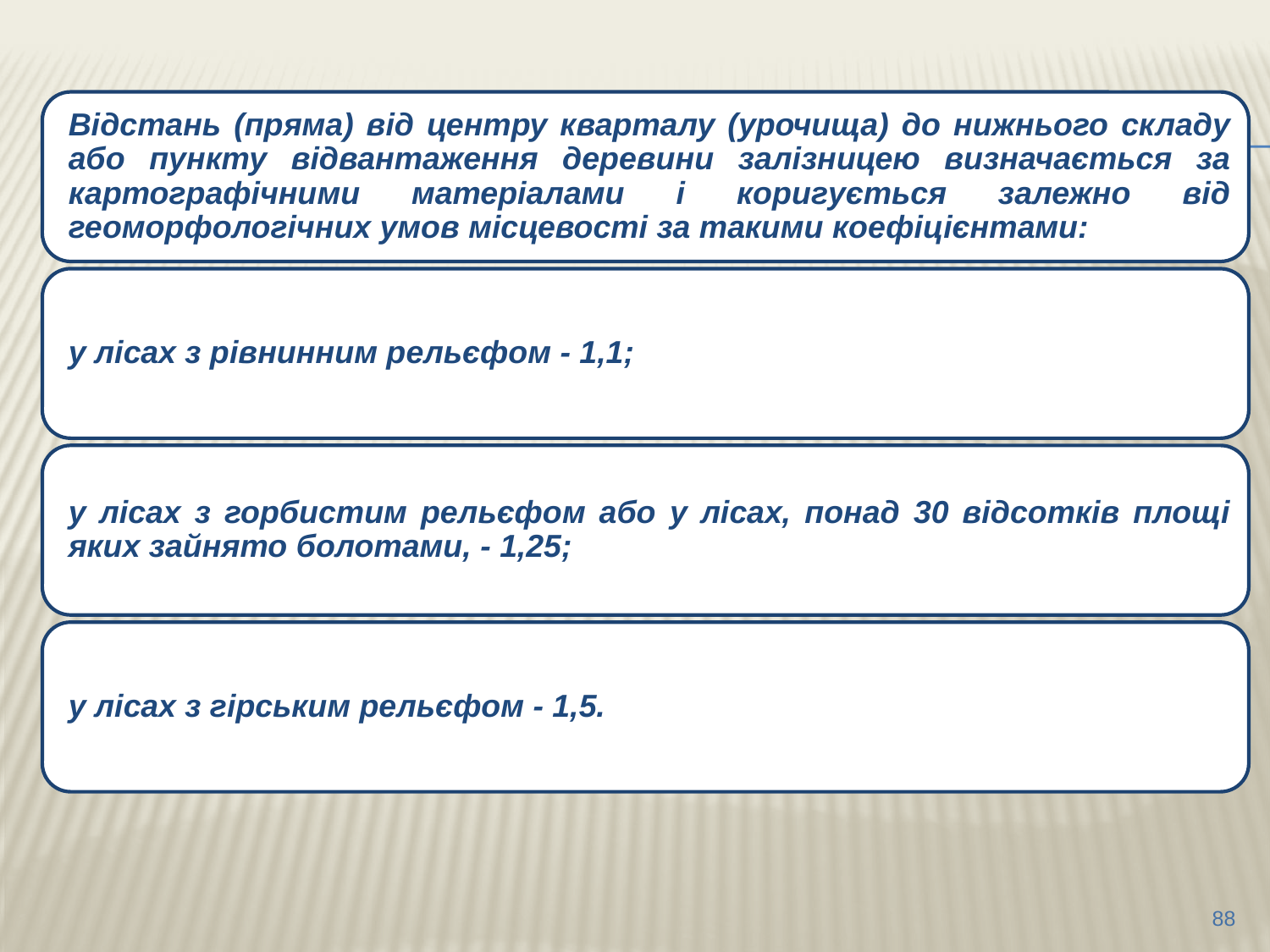

Відстань (пряма) від центру кварталу (урочища) до нижнього складу або пункту відвантаження деревини залізницею визначається за картографічними матеріалами і коригується залежно від геоморфологічних умов місцевості за такими коефіцієнтами:
у лісах з рівнинним рельєфом - 1,1;
у лісах з горбистим рельєфом або у лісах, понад 30 відсотків площі яких зайнято болотами, - 1,25;
у лісах з гірським рельєфом - 1,5.
88